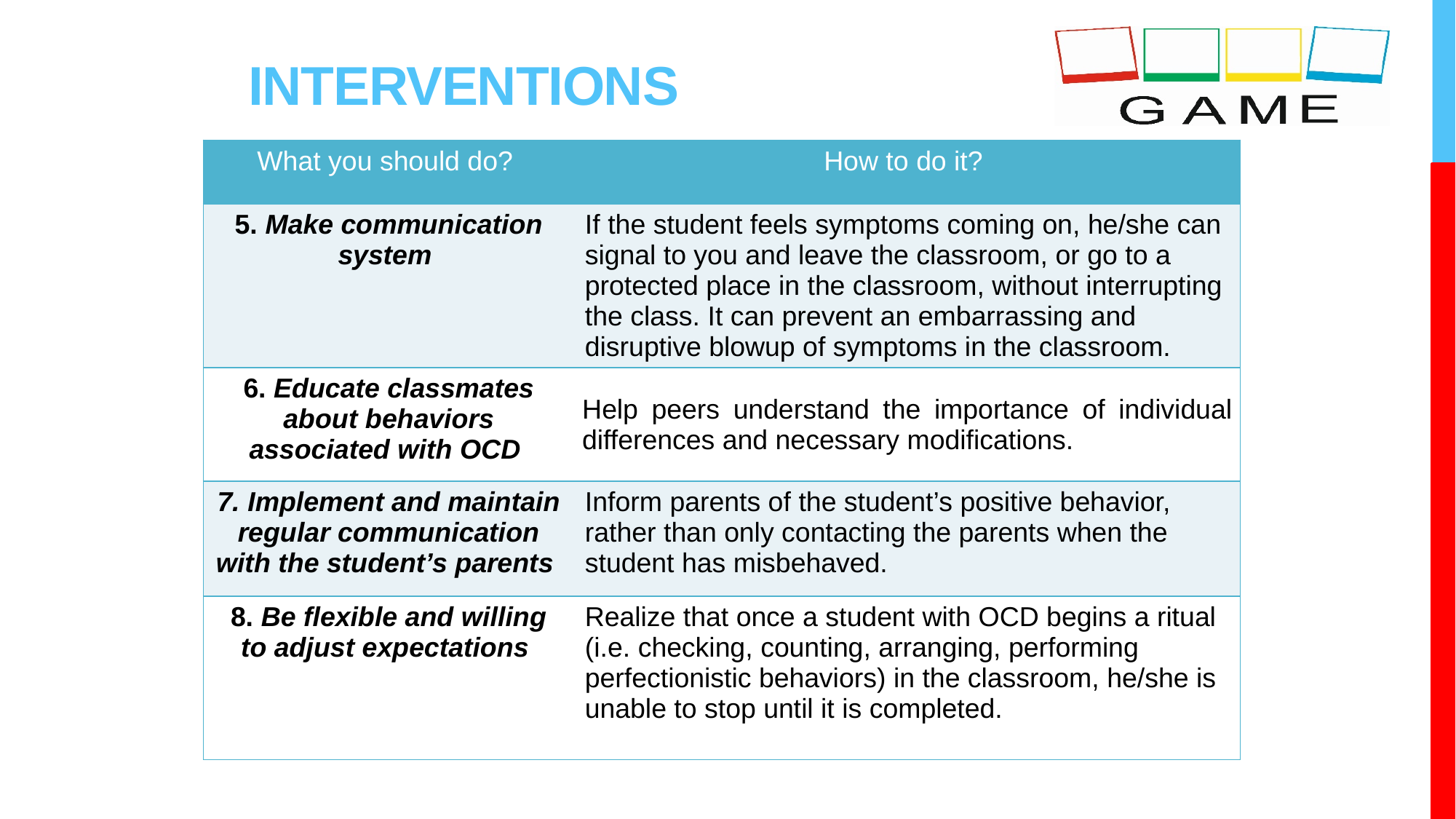

# Interventions
| What you should do? | How to do it? |
| --- | --- |
| 5. Make communication system | If the student feels symptoms coming on, he/she can signal to you and leave the classroom, or go to a protected place in the classroom, without interrupting the class. It can prevent an embarrassing and disruptive blowup of symptoms in the classroom. |
| 6. Educate classmates about behaviors associated with OCD | Help peers understand the importance of individual differences and necessary modifications. |
| 7. Implement and maintain regular communication with the student’s parents | Inform parents of the student’s positive behavior, rather than only contacting the parents when the student has misbehaved. |
| 8. Be flexible and willing to adjust expectations | Realize that once a student with OCD begins a ritual (i.e. checking, counting, arranging, performing perfectionistic behaviors) in the classroom, he/she is unable to stop until it is completed. |